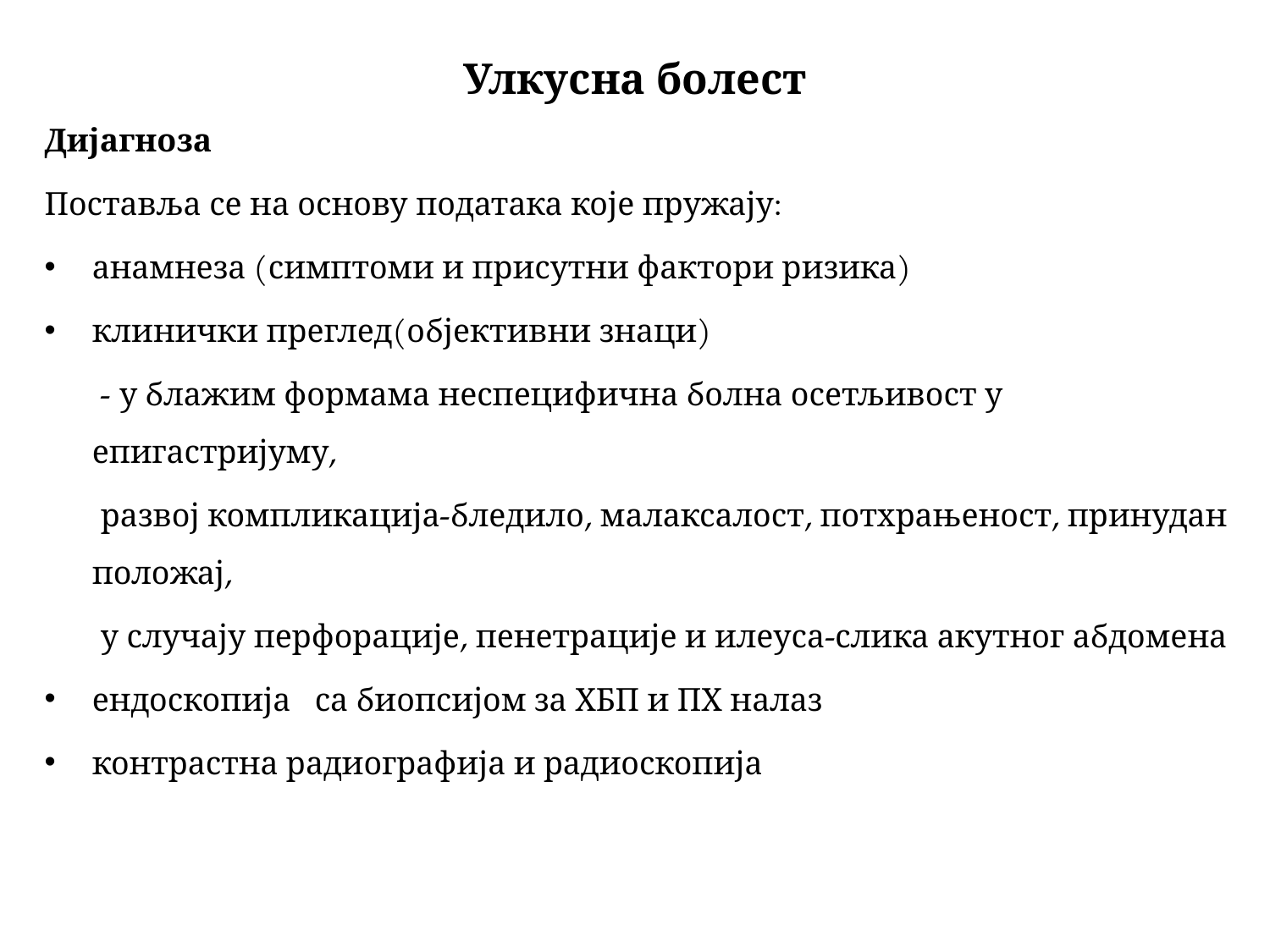

# Улкусна болест
Дијагноза
Поставља се на основу података које пружају:
анамнеза (симптоми и присутни фактори ризика)
клинички преглед(објективни знаци)
       - у блажим формама неспецифична болна осетљивост у епигастријуму,
       развој компликација-бледило, малаксалост, потхрањеност, принудан положај,
       у случају перфорације, пенетрације и илеуса-слика акутног абдомена
ендоскопија   са биопсијом за ХБП и ПХ налаз
контрастна радиографија и радиоскопија